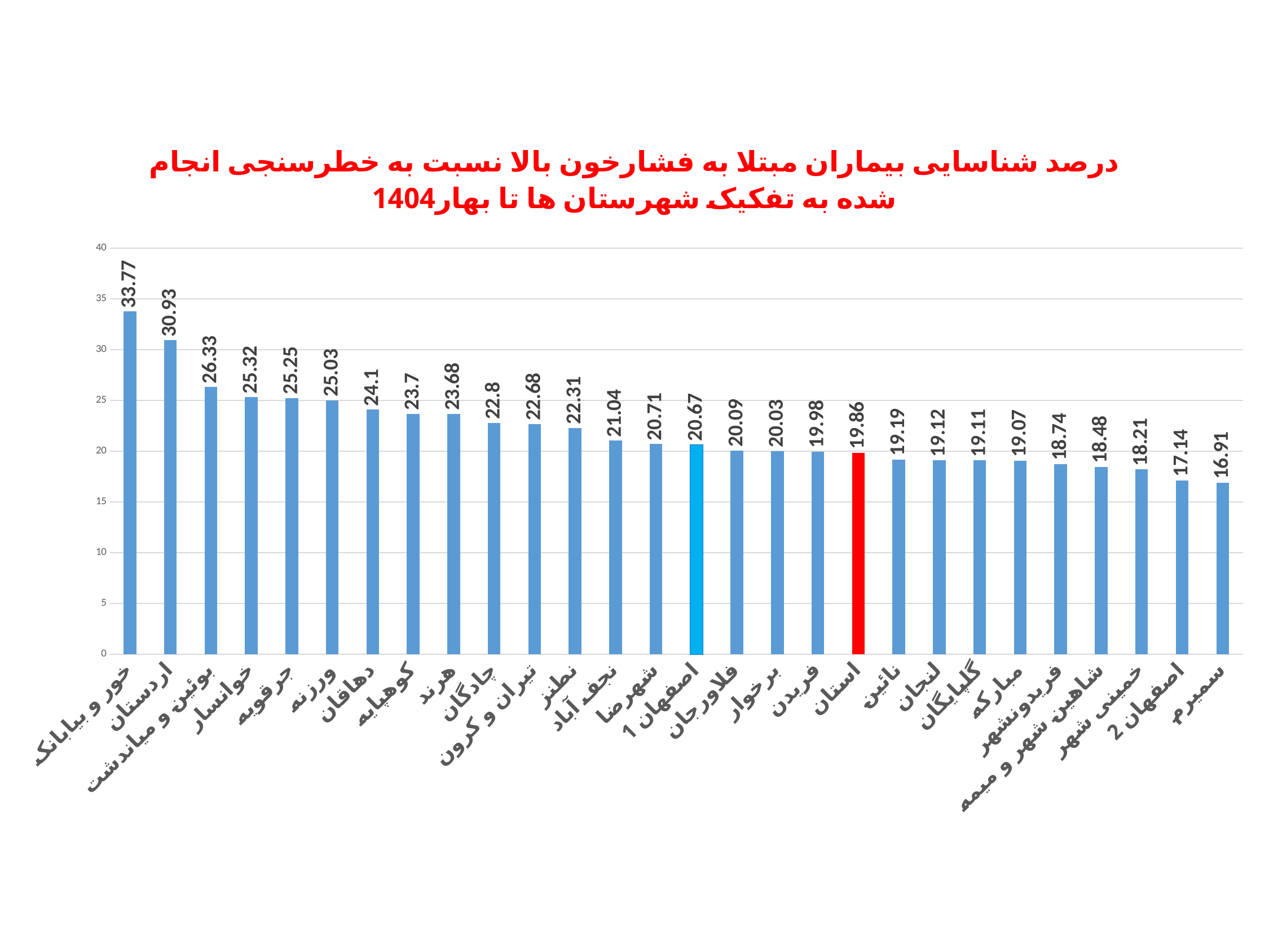

### Chart: درصد شناسایی بیماران مبتلا به فشارخون بالا نسبت به خطرسنجی انجام شده به تفکیک شهرستان ها تا بهار1404

| Category | بیماریابی فشارخون بالا |
|---|---|
| خور و بیابانک | 33.77 |
| اردستان | 30.93 |
| بوئین و میاندشت | 26.33 |
| خوانسار | 25.32 |
| جرقویه | 25.25 |
| ورزنه | 25.03 |
| دهاقان | 24.1 |
| کوهپایه | 23.7 |
| هرند | 23.68 |
| چادگان | 22.8 |
| تیران و کرون | 22.68 |
| نطنز | 22.31 |
| نجف آباد | 21.04 |
| شهرضا | 20.71 |
| اصفهان 1 | 20.67 |
| فلاورجان | 20.09 |
| برخوار | 20.03 |
| فریدن | 19.98 |
| استان | 19.86 |
| نائین | 19.19 |
| لنجان | 19.12 |
| گلپایگان | 19.11 |
| مبارکه | 19.07 |
| فریدونشهر | 18.74 |
| شاهین شهر و میمه | 18.48 |
| خمینی شهر | 18.21 |
| اصفهان 2 | 17.14 |
| سمیرم | 16.91 |